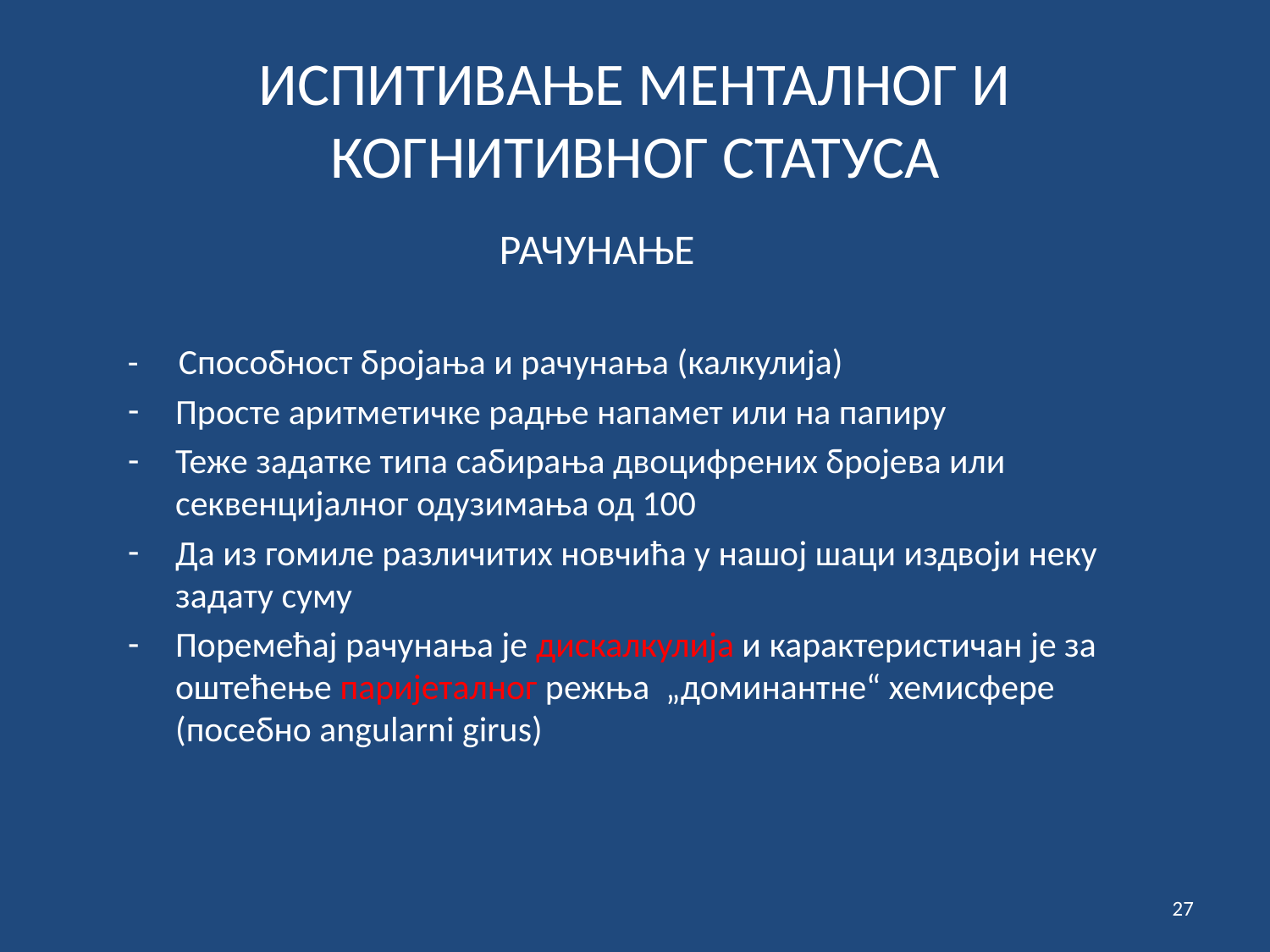

# ИСПИТИВАЊЕ МЕНТАЛНОГ И КОГНИТИВНОГ СТАТУСА
                                       РАЧУНАЊЕ

-     Способност бројања и рачунања (калкулија)
Просте аритметичке радње напамет или на папиру
Теже задатке типа сабирања двоцифрених бројева или секвенцијалног одузимања од 100
Да из гомиле различитих новчића у нашој шаци издвоји неку задату суму
Поремећај рачунања је дискалкулија и карактеристичан је за оштећење паријеталног режња  „доминантне“ хемисфере (посебно angularni girus)
27